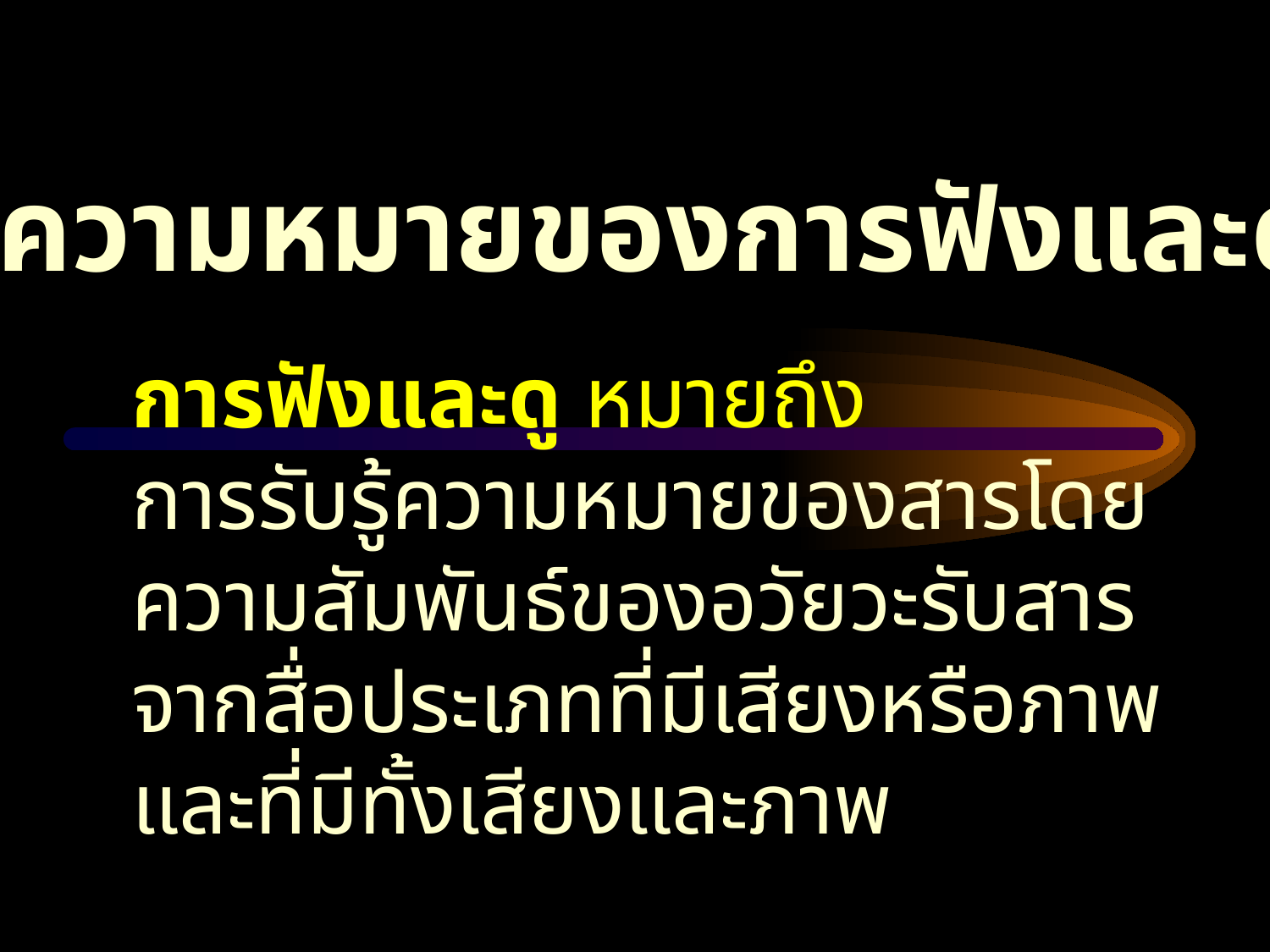

ความหมายของการฟังและดู
การฟังและดู หมายถึง
การรับรู้ความหมายของสารโดยความสัมพันธ์ของอวัยวะรับสารจากสื่อประเภทที่มีเสียงหรือภาพ และที่มีทั้งเสียงและภาพ